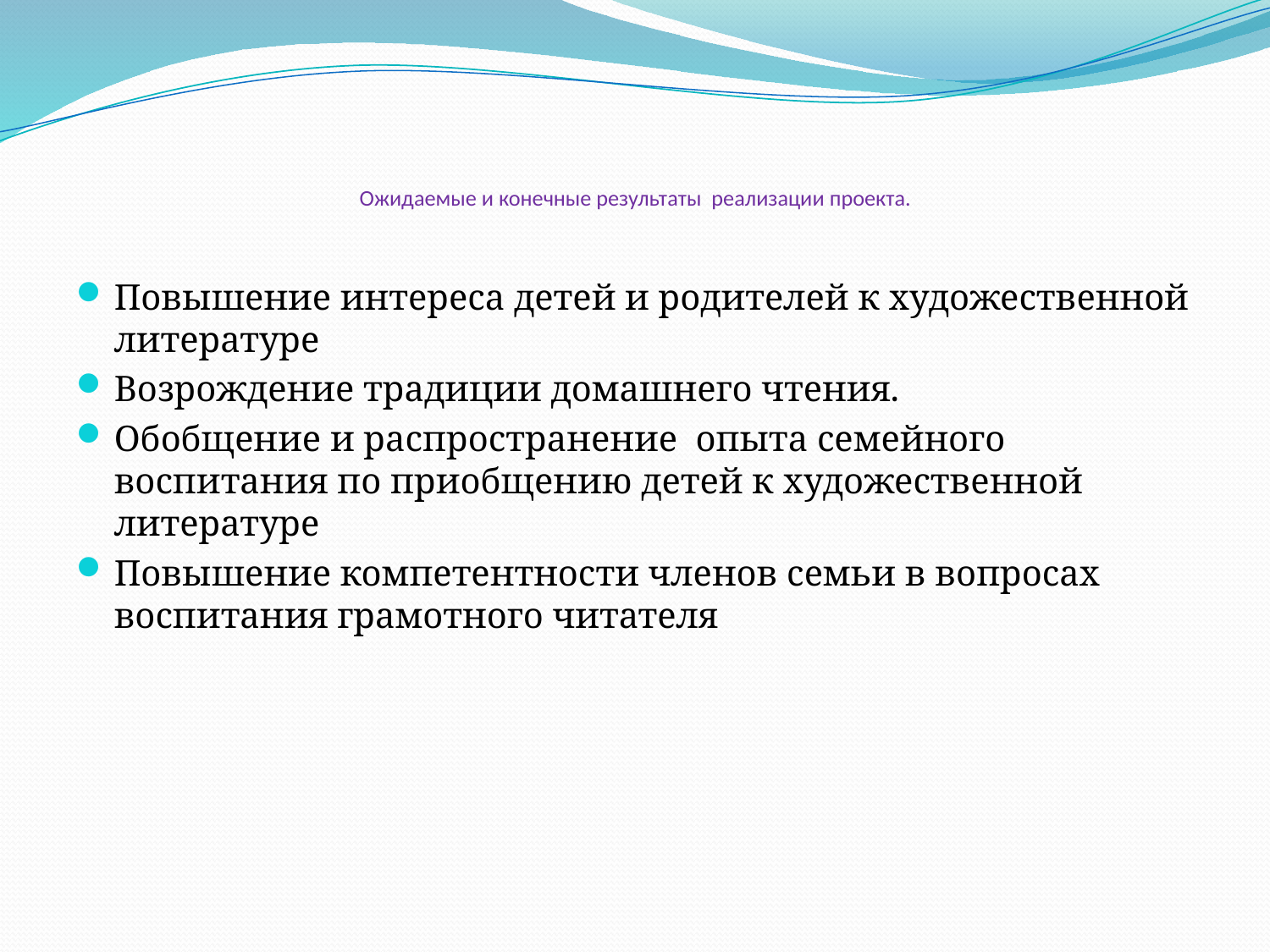

# Ожидаемые и конечные результаты  реализации проекта.
Повышение интереса детей и родителей к художественной литературе
Возрождение традиции домашнего чтения.
Обобщение и распространение  опыта семейного воспитания по приобщению детей к художественной литературе
Повышение компетентности членов семьи в вопросах воспитания грамотного читателя